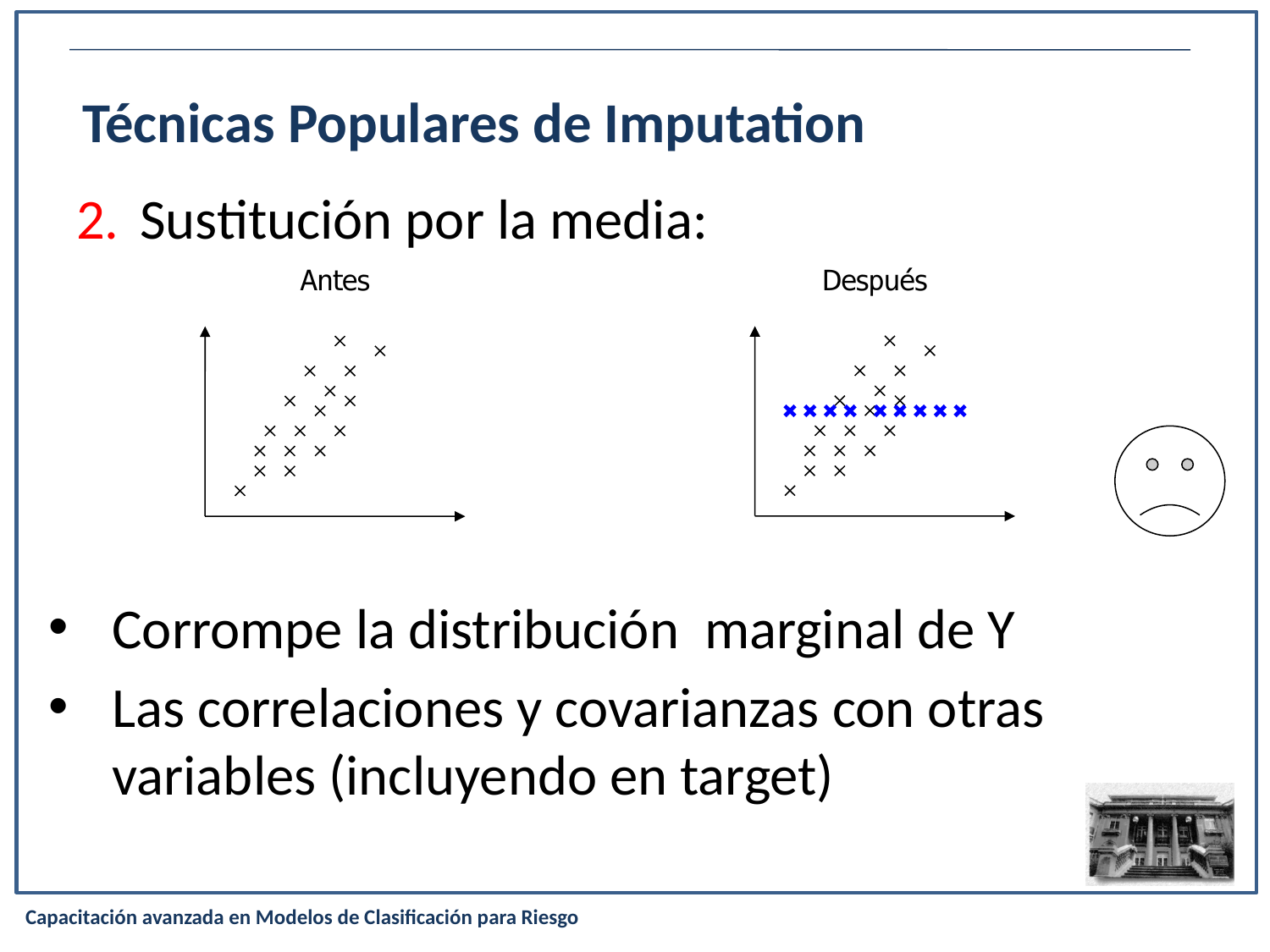

Técnicas Populares de Imputation
Sustitución por la media:
Antes
Después

Corrompe la distribución  marginal de Y
Las correlaciones y covarianzas con otras variables (incluyendo en target)